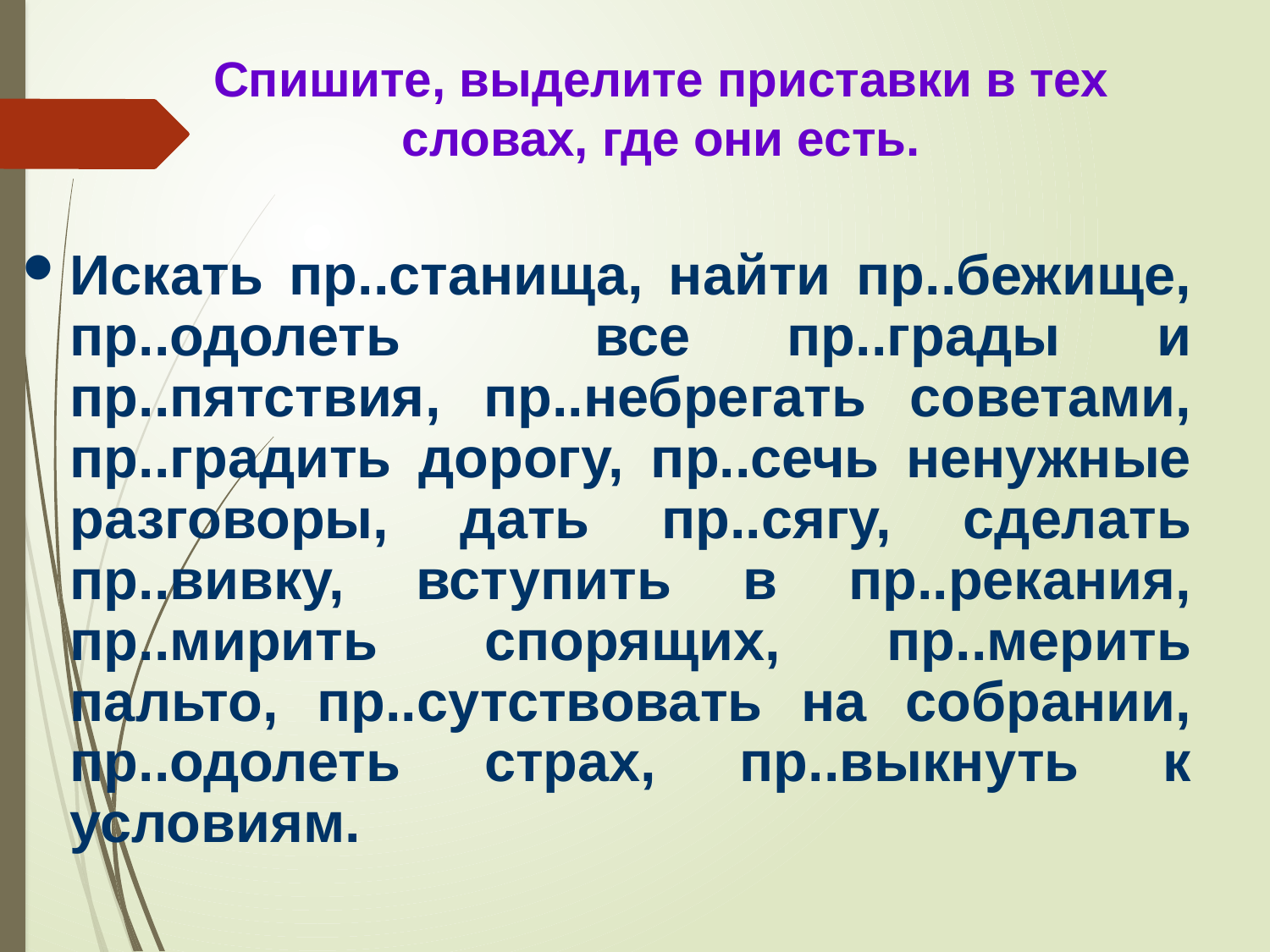

Спишите, выделите приставки в тех словах, где они есть.
Искать пр..станища, найти пр..бежище, пр..одолеть  все пр..грады и пр..пятствия, пр..небрегать советами, пр..градить дорогу, пр..сечь ненужные разговоры, дать пр..сягу, сделать пр..вивку, вступить в пр..рекания, пр..мирить спорящих, пр..мерить пальто, пр..сутствовать на собрании, пр..одолеть страх, пр..выкнуть к условиям.